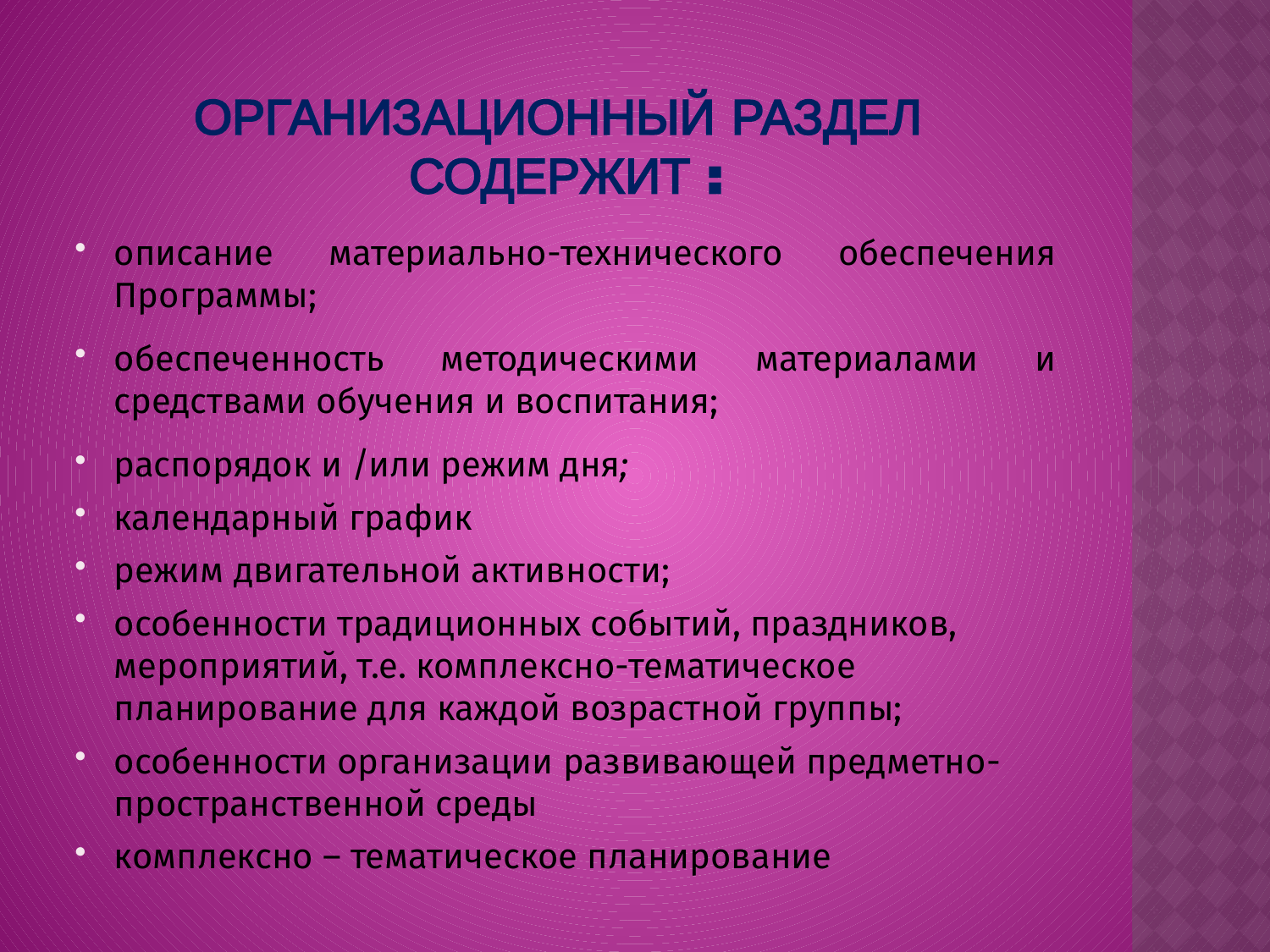

# Организационный раздел  содержит :
описание материально-технического обеспечения Программы;
обеспеченность методическими материалами и средствами обучения и воспитания;
распорядок и /или режим дня;
календарный график
режим двигательной активности;
особенности традиционных событий, праздников, мероприятий, т.е. комплексно-тематическое планирование для каждой возрастной группы;
особенности организации развивающей предметно-пространственной среды
комплексно – тематическое планирование